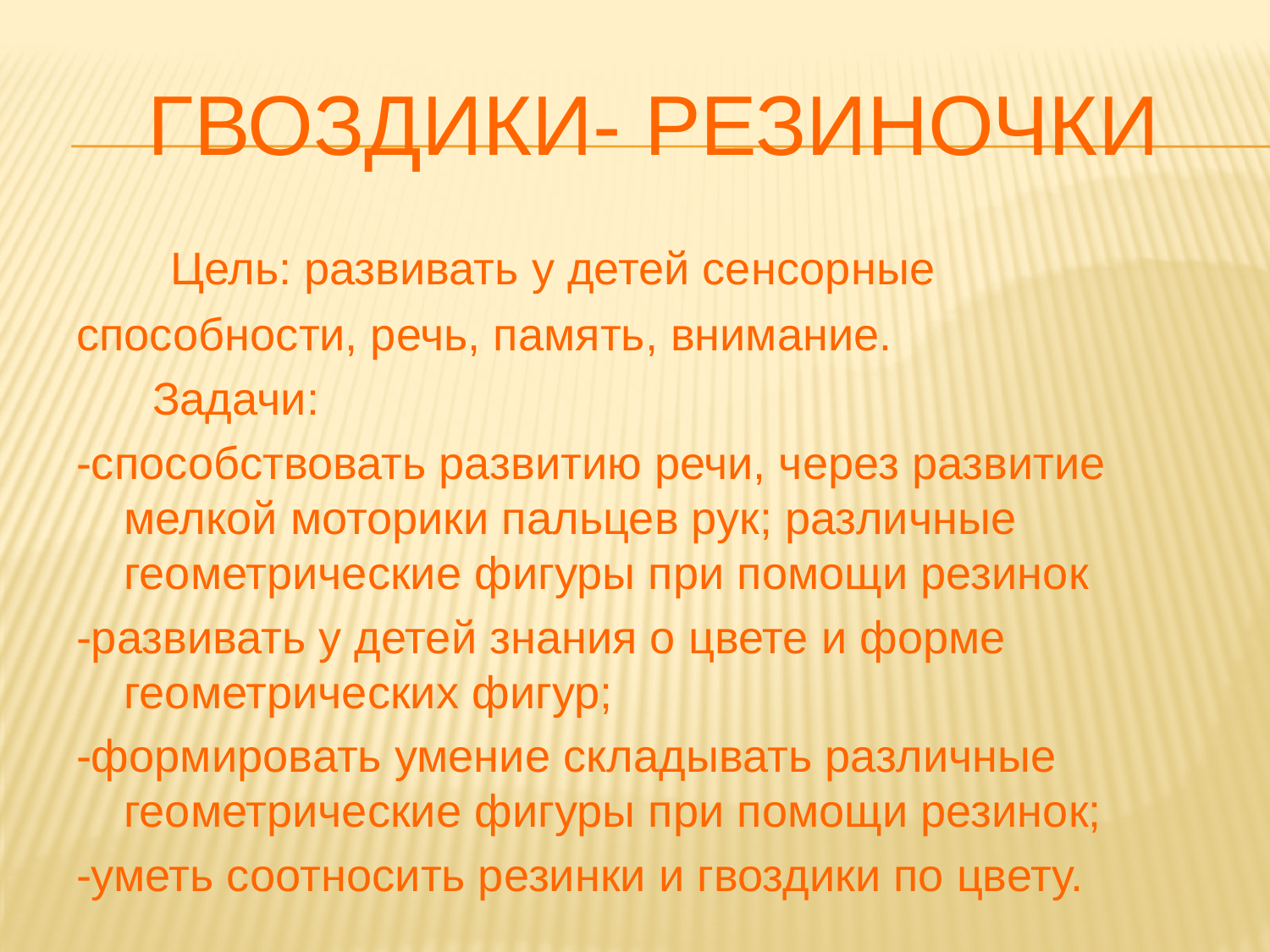

# Гвоздики- резиночки
      Цель: развивать у детей сенсорные
способности, речь, память, внимание.
      Задачи:
-способствовать развитию речи, через развитие мелкой моторики пальцев рук; различные геометрические фигуры при помощи резинок
-развивать у детей знания о цвете и форме геометрических фигур;
-формировать умение складывать различные геометрические фигуры при помощи резинок;
-уметь соотносить резинки и гвоздики по цвету.